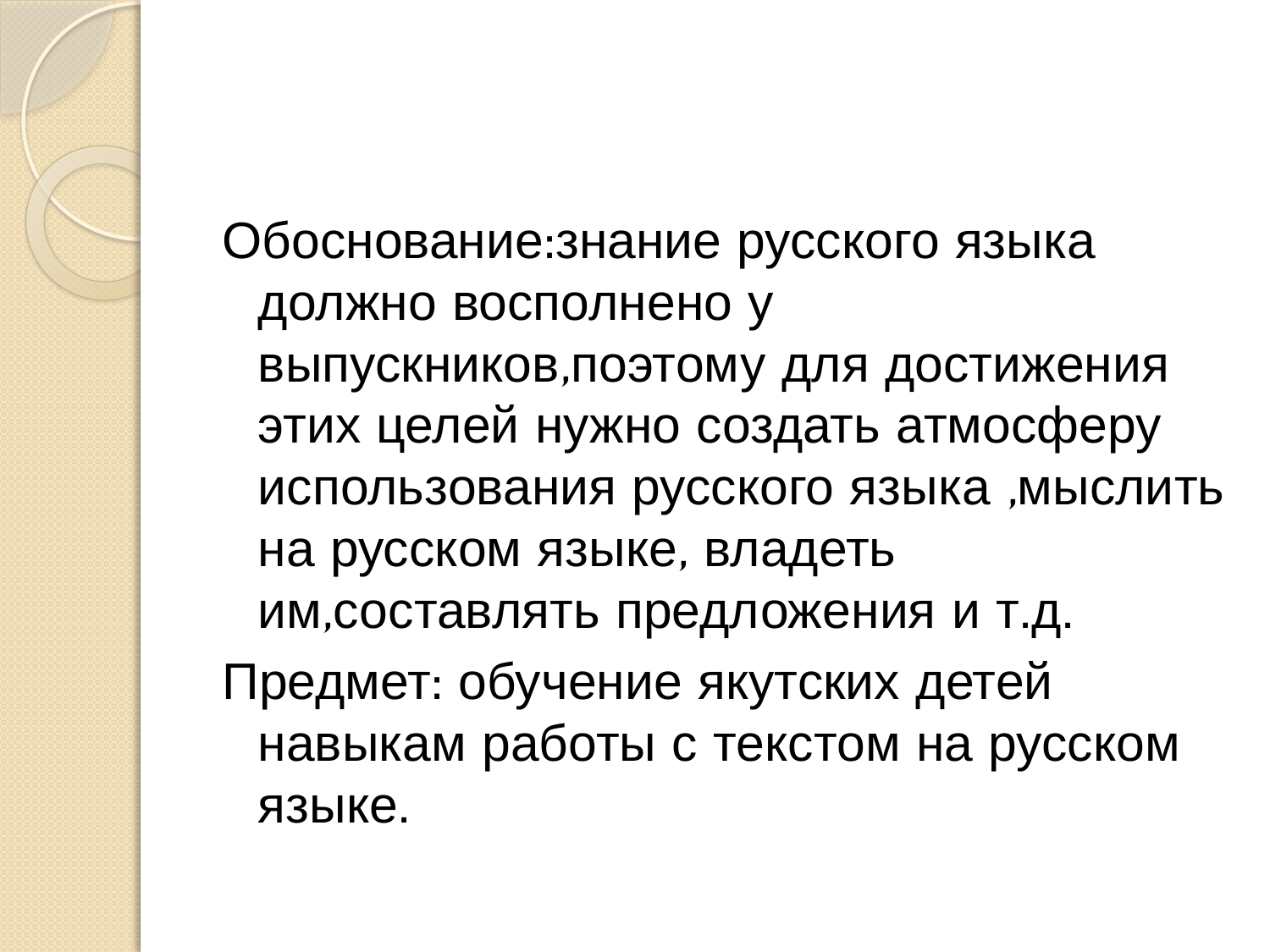

#
Обоснование:знание русского языка должно восполнено у выпускников,поэтому для достижения этих целей нужно создать атмосферу использования русского языка ,мыслить на русском языке, владеть им,составлять предложения и т.д.
Предмет: обучение якутских детей навыкам работы с текстом на русском языке.